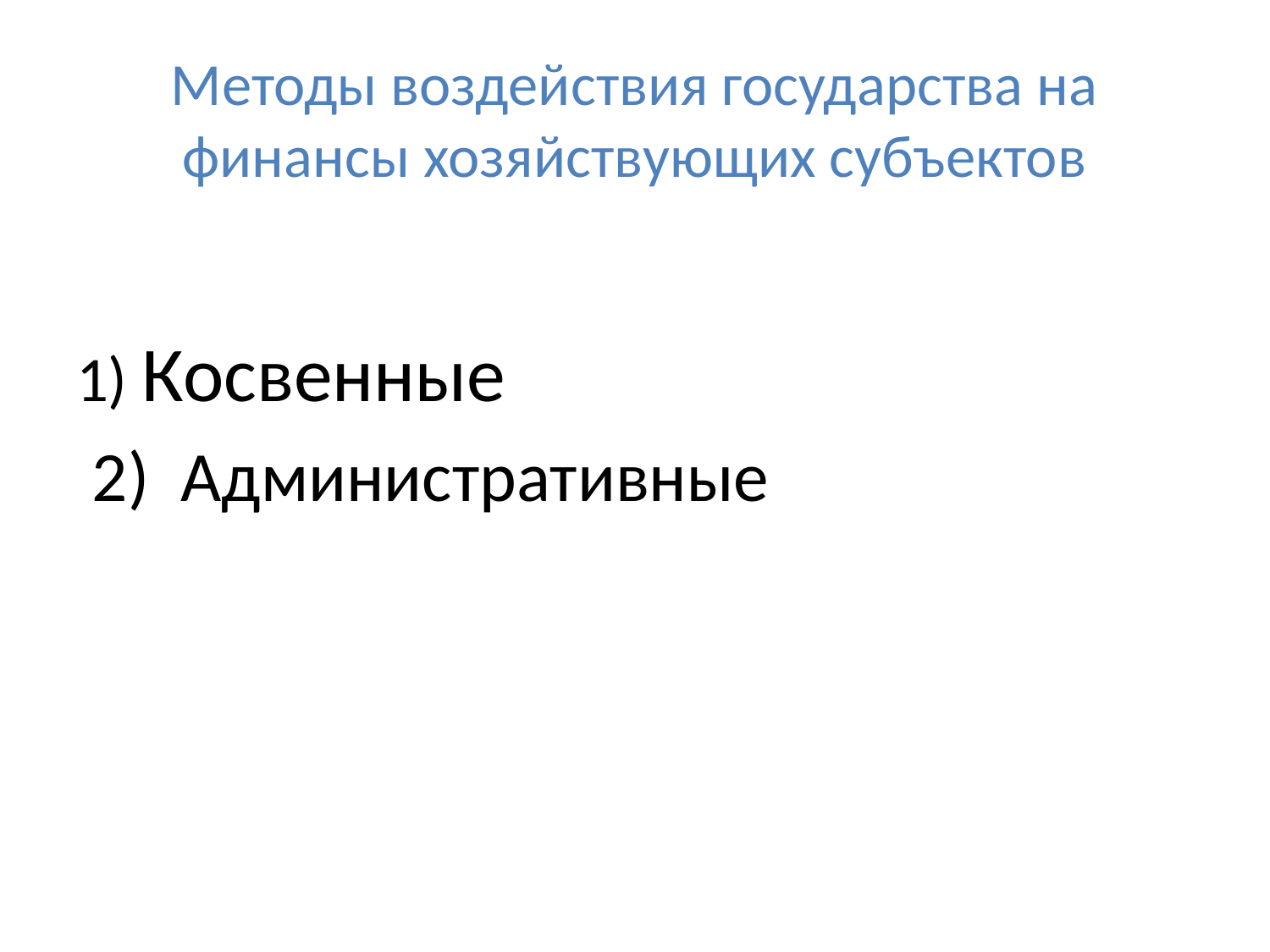

# Методы воздействия государства на финансы хозяйствующих субъектов
1) Косвенные
 2)  Административные